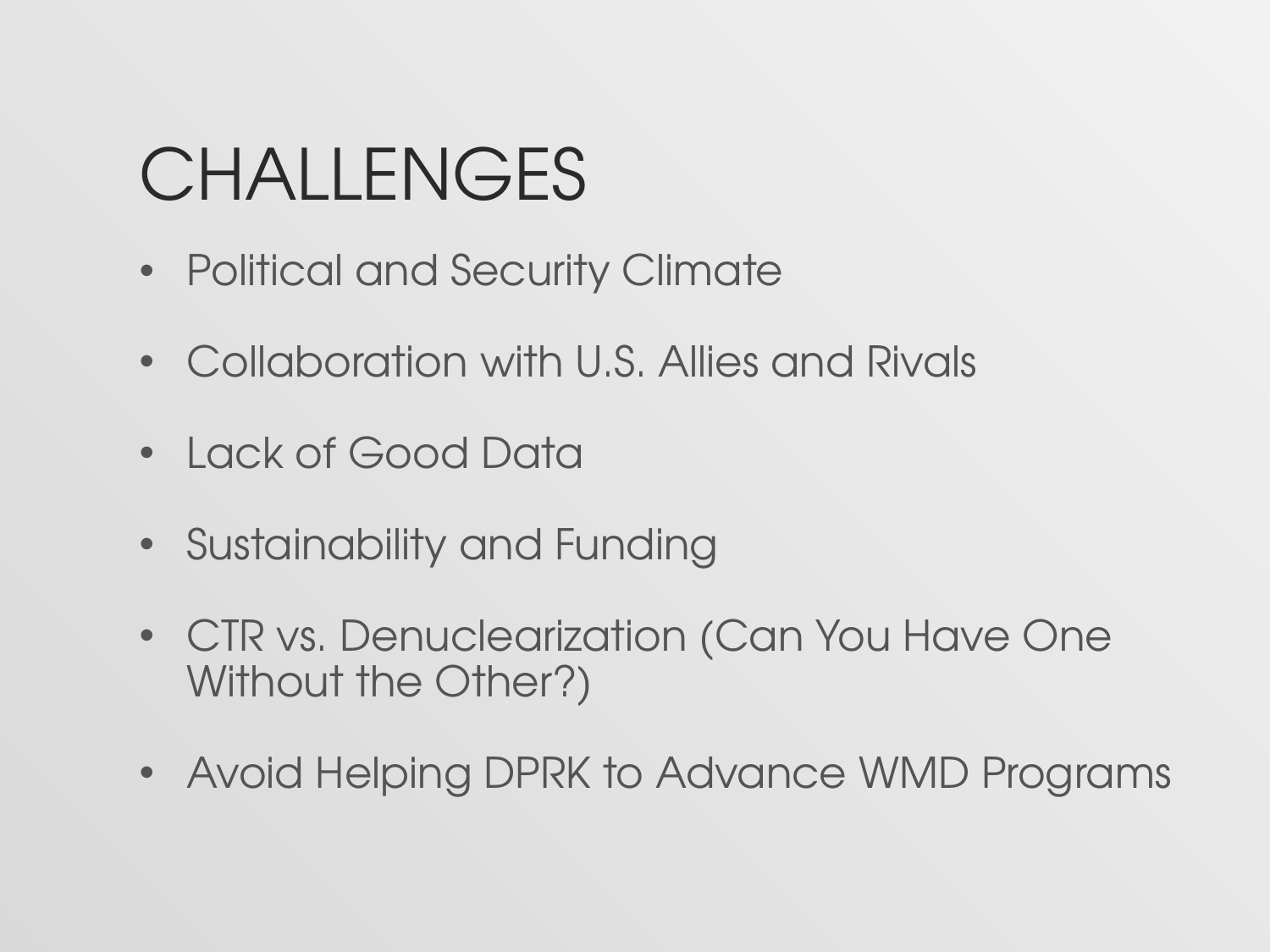

# challenges
Political and Security Climate

Collaboration with U.S. Allies and Rivals

Lack of Good Data

Sustainability and Funding

CTR vs. Denuclearization (Can You Have One Without the Other?)

Avoid Helping DPRK to Advance WMD Programs